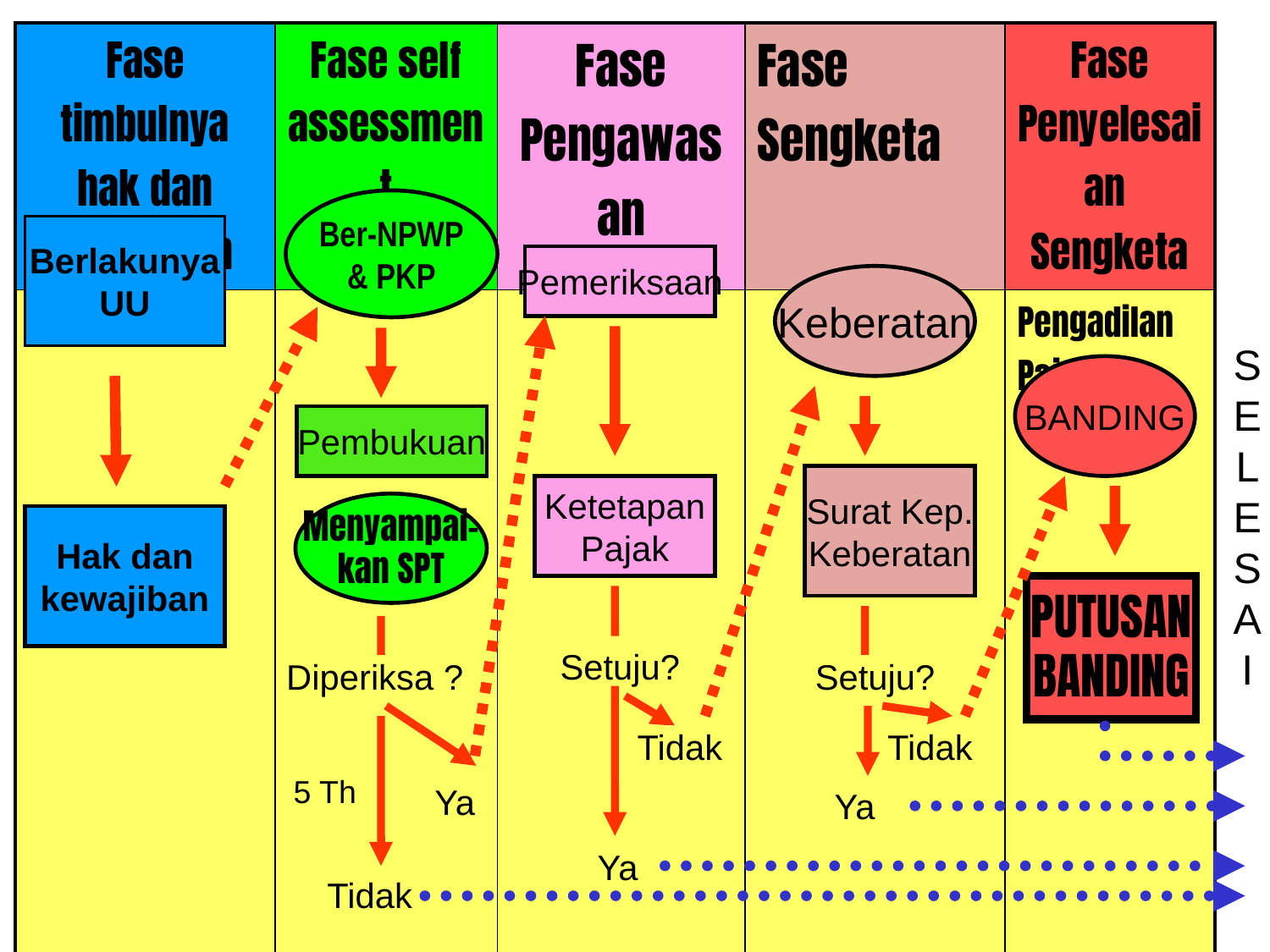

| Fase timbulnya hak dan kewajiban | Fase self assessment | Fase Pengawasan | Fase Sengketa | Fase Penyelesaian Sengketa |
| --- | --- | --- | --- | --- |
|  |  |  |  | Pengadilan Pajak |
Ber-NPWP
& PKP
Berlakunya
UU
Pemeriksaan
Keberatan

S
E
L
E
S
A
I
BANDING

Pembukuan
Surat Kep.
Keberatan
Ketetapan
Pajak

Menyampai-
kan SPT
Hak dan
kewajiban
PUTUSAN
BANDING

Setuju?
Diperiksa ?
Setuju?

Tidak
Tidak

5 Th
Ya
Ya

Ya
Tidak